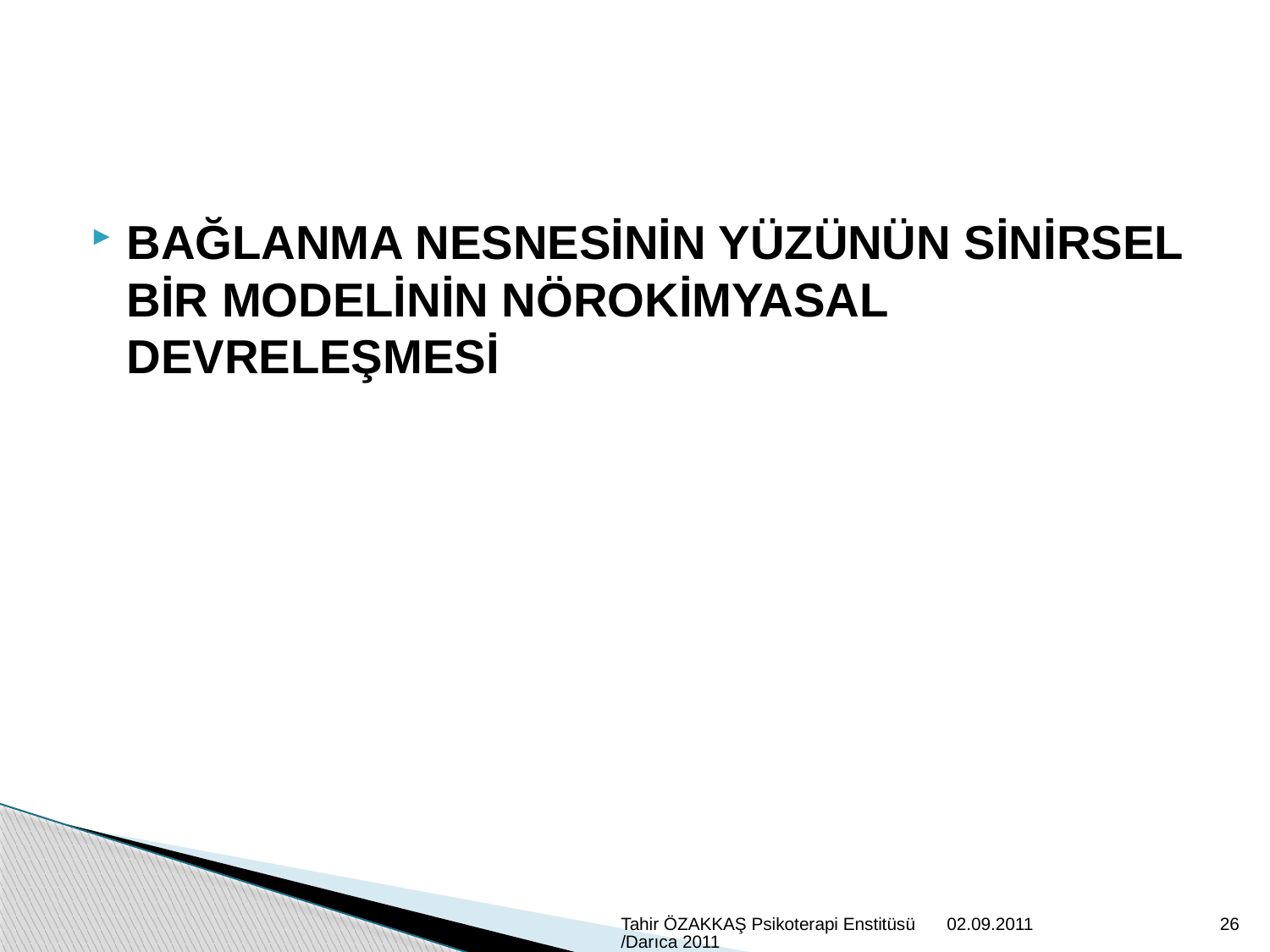

BAĞLANMA NESNESİNİN YÜZÜNÜN SİNİRSEL BİR MODELİNİN NÖROKİMYASAL DEVRELEŞMESİ

Tahir ÖZAKKAŞ Psikoterapi Enstitüsü /Darıca 2011
02.09.2011
26